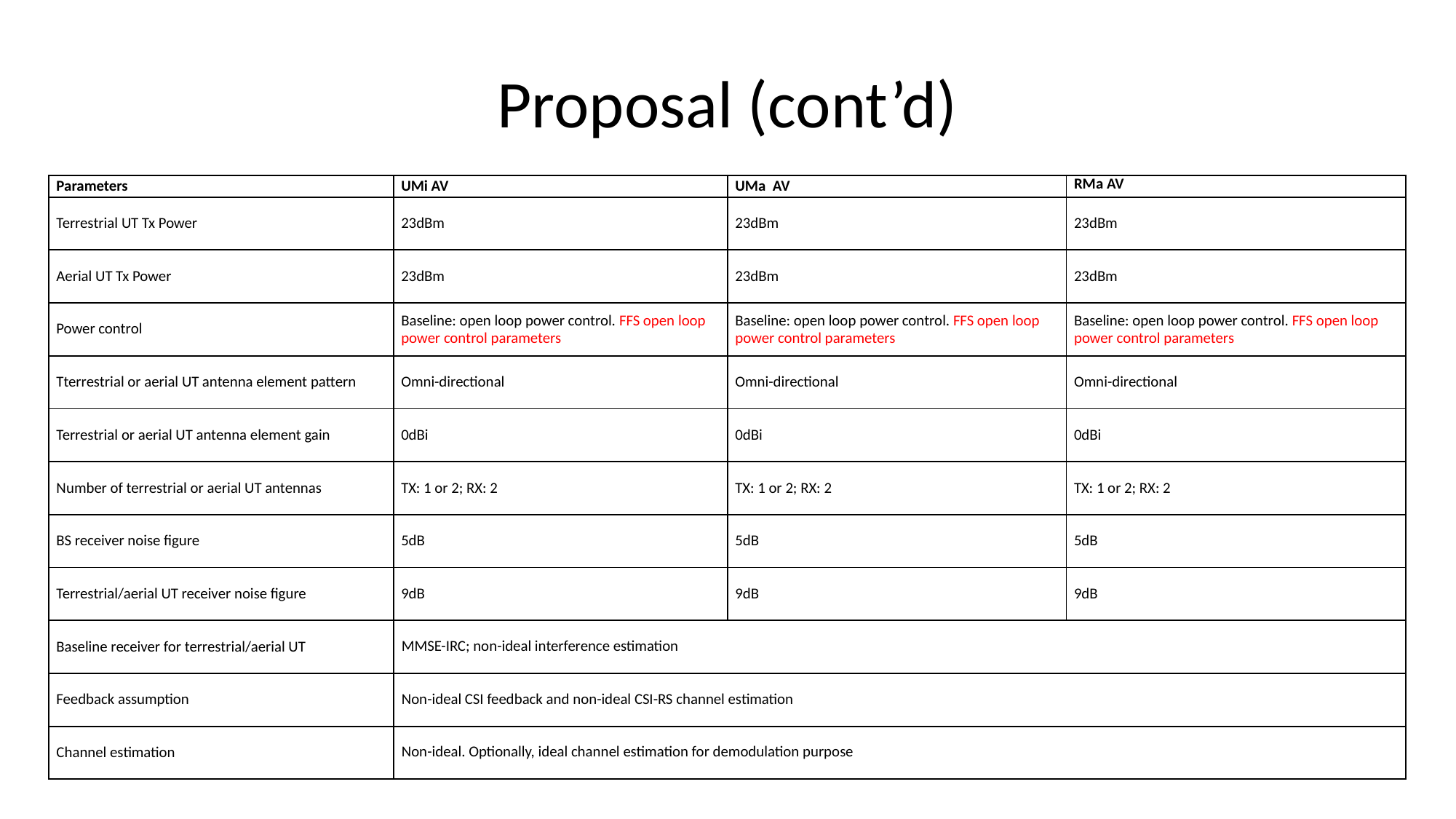

# Proposal (cont’d)
| Parameters | UMi AV | UMa AV | RMa AV |
| --- | --- | --- | --- |
| Terrestrial UT Tx Power | 23dBm | 23dBm | 23dBm |
| Aerial UT Tx Power | 23dBm | 23dBm | 23dBm |
| Power control | Baseline: open loop power control. FFS open loop power control parameters | Baseline: open loop power control. FFS open loop power control parameters | Baseline: open loop power control. FFS open loop power control parameters |
| Tterrestrial or aerial UT antenna element pattern | Omni-directional | Omni-directional | Omni-directional |
| Terrestrial or aerial UT antenna element gain | 0dBi | 0dBi | 0dBi |
| Number of terrestrial or aerial UT antennas | TX: 1 or 2; RX: 2 | TX: 1 or 2; RX: 2 | TX: 1 or 2; RX: 2 |
| BS receiver noise figure | 5dB | 5dB | 5dB |
| Terrestrial/aerial UT receiver noise figure | 9dB | 9dB | 9dB |
| Baseline receiver for terrestrial/aerial UT | MMSE-IRC; non-ideal interference estimation |  |  |
| Feedback assumption | Non-ideal CSI feedback and non-ideal CSI-RS channel estimation |  |  |
| Channel estimation | Non-ideal. Optionally, ideal channel estimation for demodulation purpose |  |  |